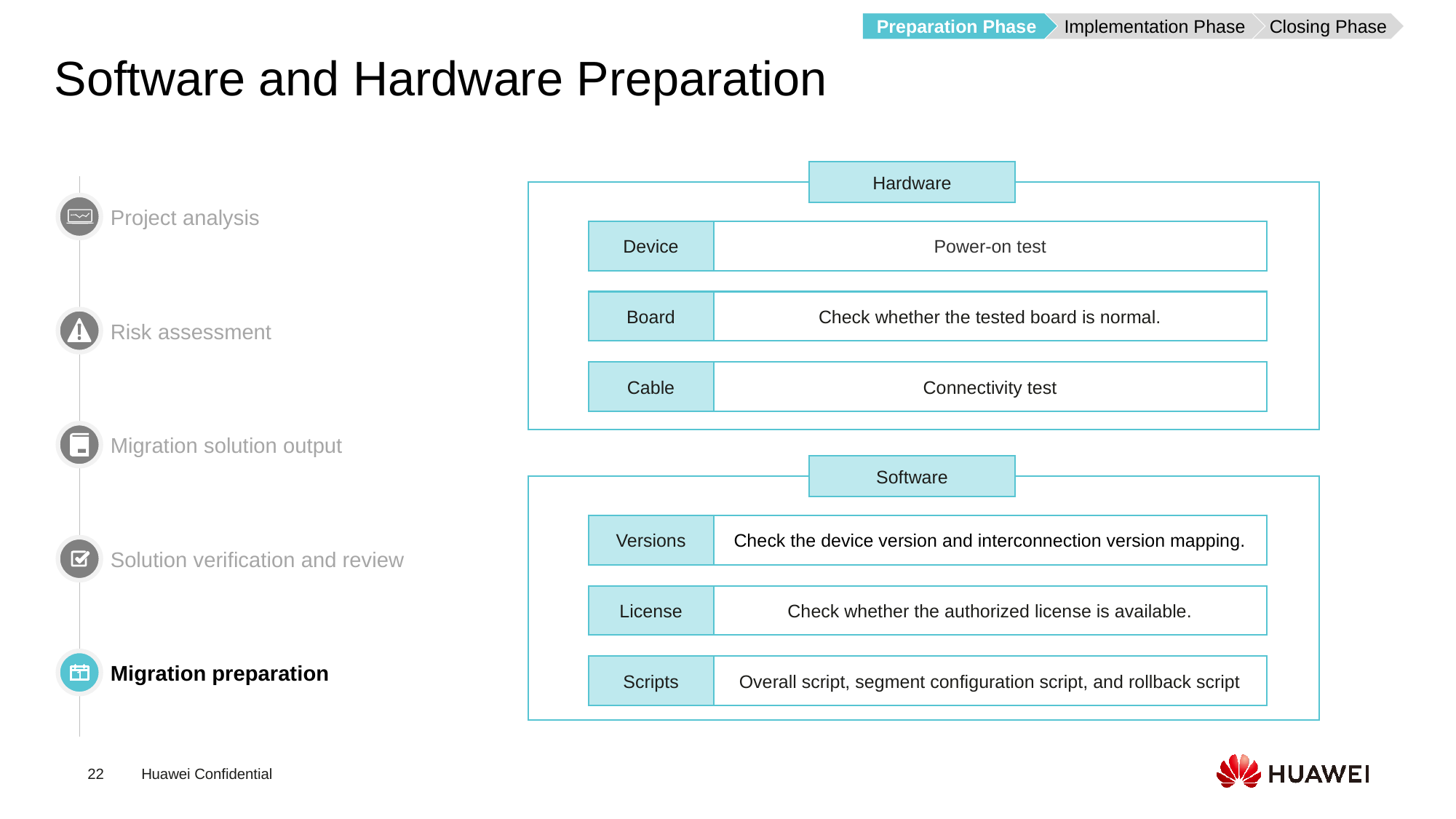

Preparation Phase
Implementation Phase
Closing Phase
# Software and Hardware Preparation
Hardware

Project analysis

Device
Power-on test
Board
Check whether the tested board is normal.
Risk assessment

Cable
Connectivity test
Migration solution output

Software

Versions
Check the device version and interconnection version mapping.
Solution verification and review

License
Check whether the authorized license is available.
Migration preparation

Scripts
Overall script, segment configuration script, and rollback script